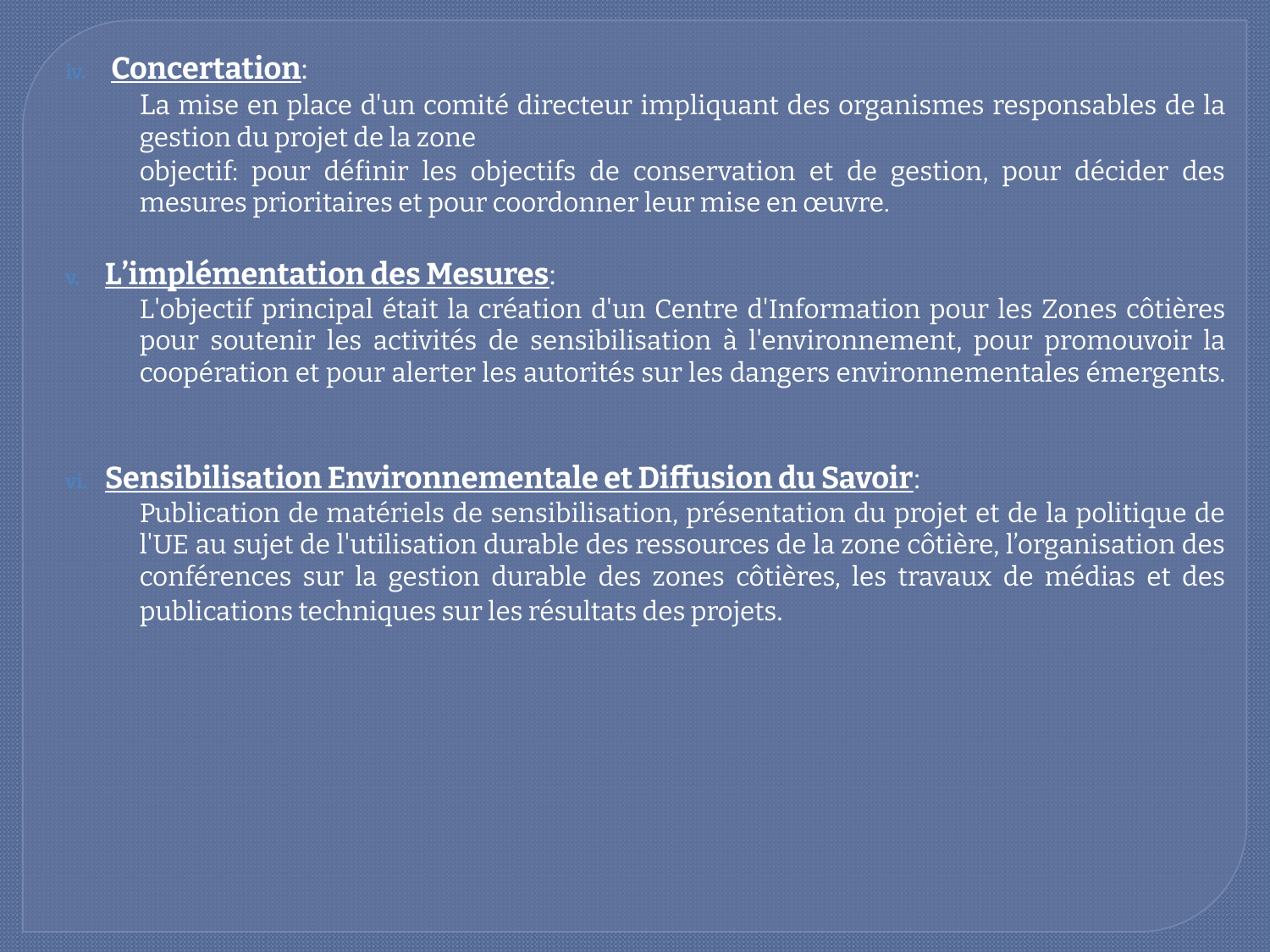

Concertation:
	La mise en place d'un comité directeur impliquant des organismes responsables de la gestion du projet de la zone
	objectif: pour définir les objectifs de conservation et de gestion, pour décider des mesures prioritaires et pour coordonner leur mise en œuvre.

L’implémentation des Mesures:
	L'objectif principal était la création d'un Centre d'Information pour les Zones côtières pour soutenir les activités de sensibilisation à l'environnement, pour promouvoir la coopération et pour alerter les autorités sur les dangers environnementales émergents.

Sensibilisation Environnementale et Diffusion du Savoir:
	Publication de matériels de sensibilisation, présentation du projet et de la politique de l'UE au sujet de l'utilisation durable des ressources de la zone côtière, l’organisation des conférences sur la gestion durable des zones côtières, les travaux de médias et des publications techniques sur les résultats des projets.